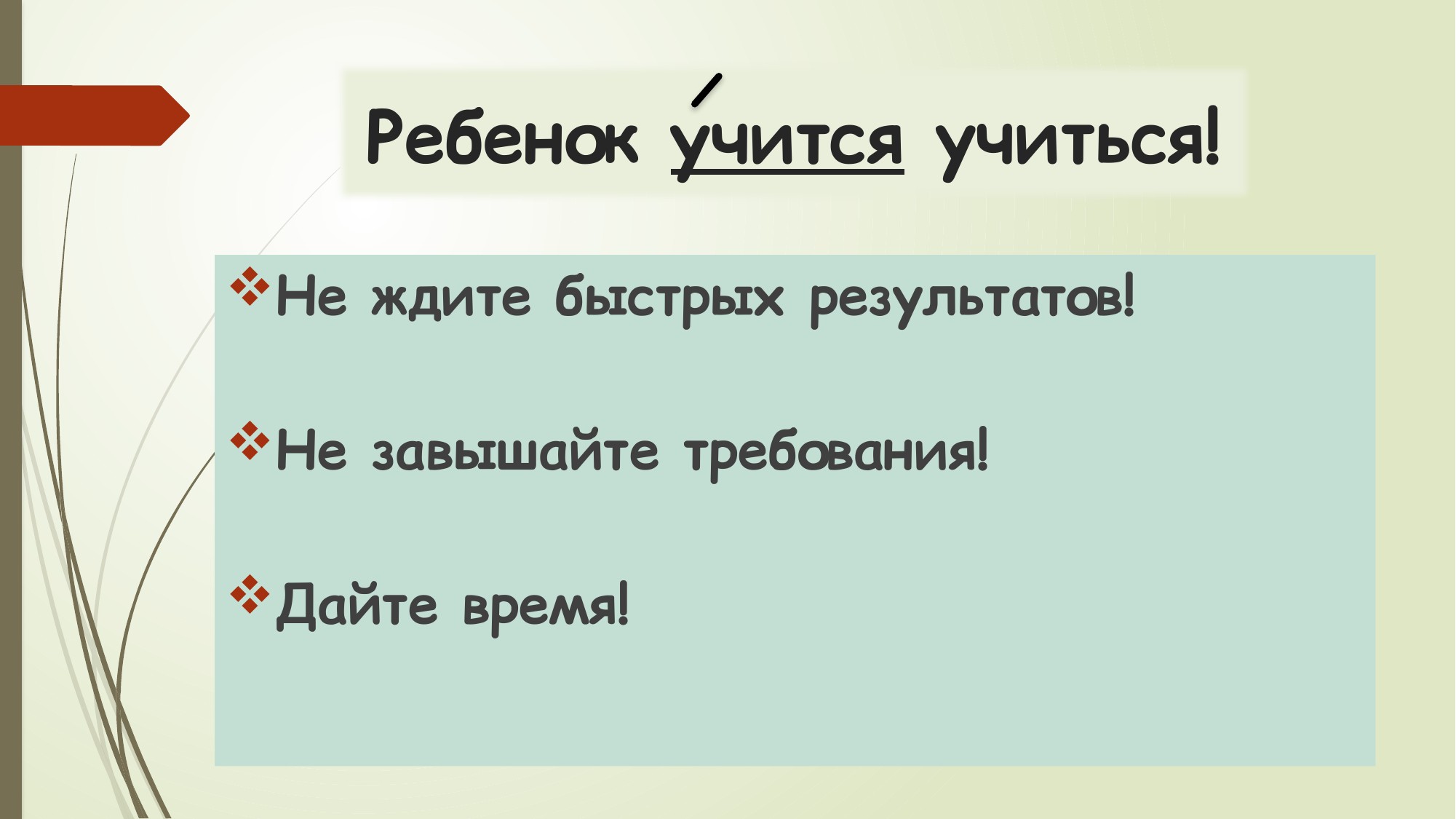

Ребенок учится учиться!
Не ждите быстрых результатов!

Не завышайте требования!

Дайте время!